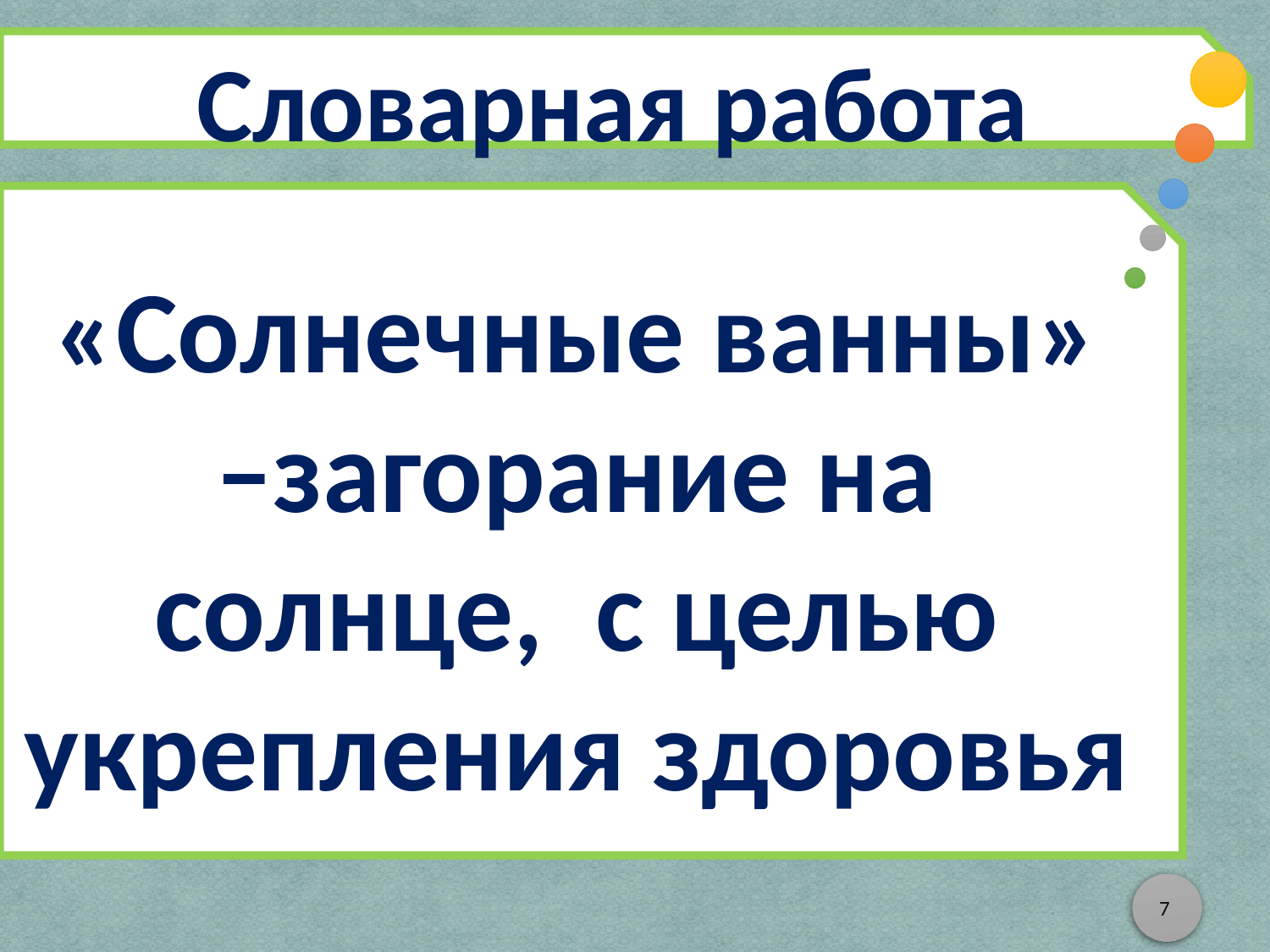

Словарная работа

«Солнечные ванны» –загорание на солнце,  с целью укрепления здоровья

7